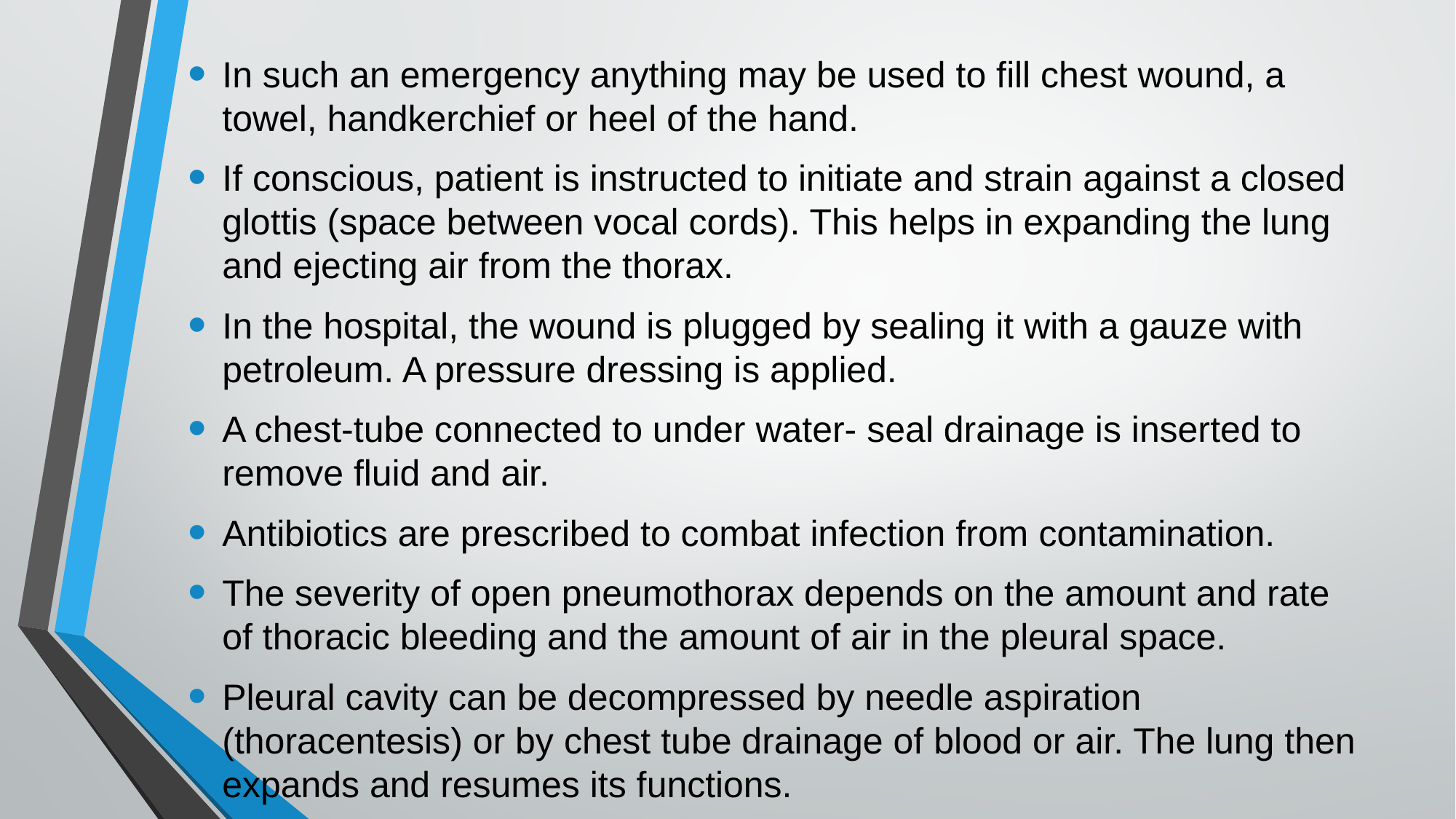

In such an emergency anything may be used to fill chest wound, a towel, handkerchief or heel of the hand.
If conscious, patient is instructed to initiate and strain against a closed glottis (space between vocal cords). This helps in expanding the lung and ejecting air from the thorax.
In the hospital, the wound is plugged by sealing it with a gauze with petroleum. A pressure dressing is applied.
A chest-tube connected to under water- seal drainage is inserted to remove fluid and air.
Antibiotics are prescribed to combat infection from contamination.
The severity of open pneumothorax depends on the amount and rate of thoracic bleeding and the amount of air in the pleural space.
Pleural cavity can be decompressed by needle aspiration (thoracentesis) or by chest tube drainage of blood or air. The lung then expands and resumes its functions.